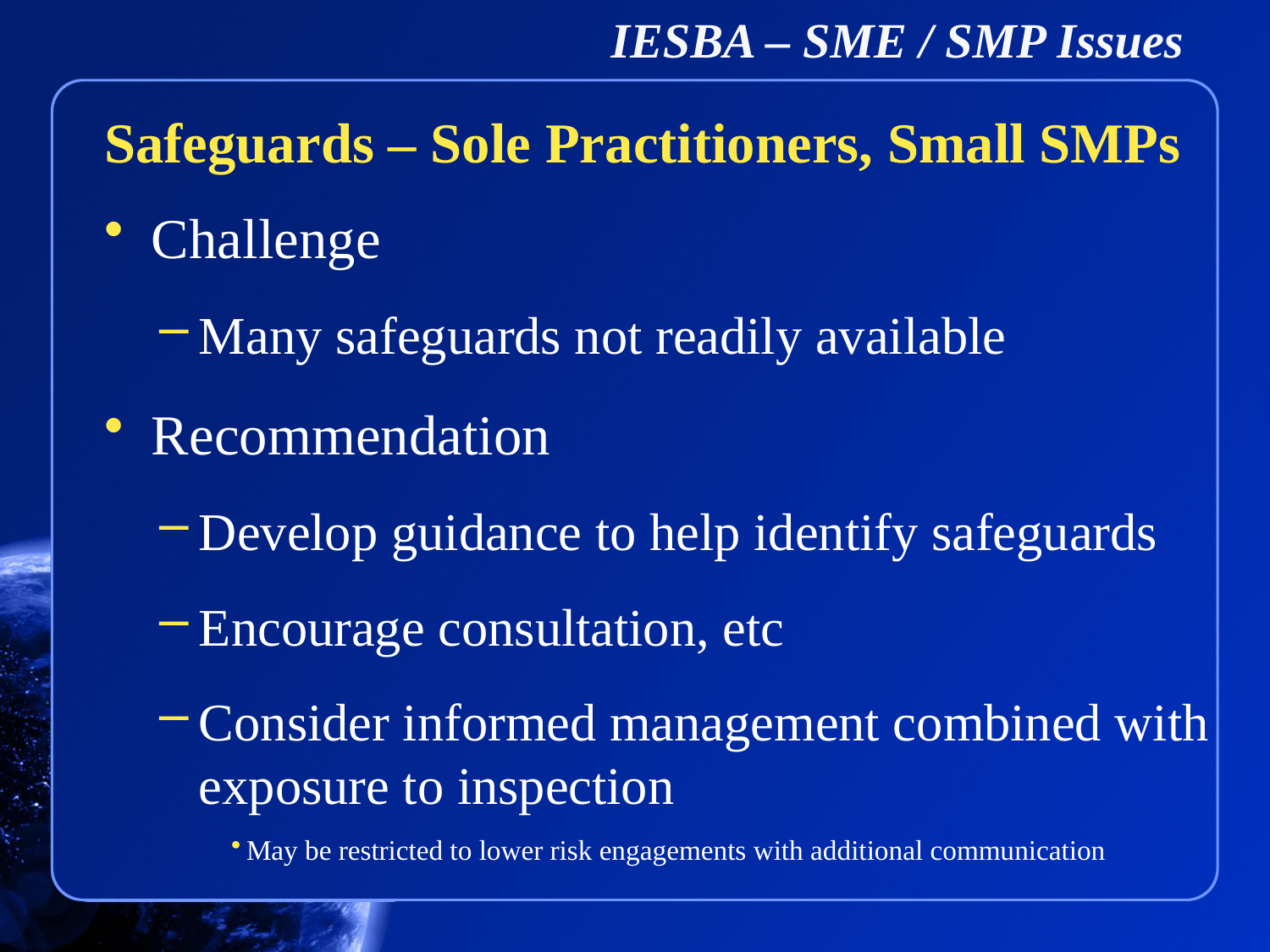

# IESBA – SME / SMP Issues
Safeguards – Sole Practitioners, Small SMPs
Challenge
Many safeguards not readily available
Recommendation
Develop guidance to help identify safeguards
Encourage consultation, etc
Consider informed management combined with exposure to inspection
May be restricted to lower risk engagements with additional communication